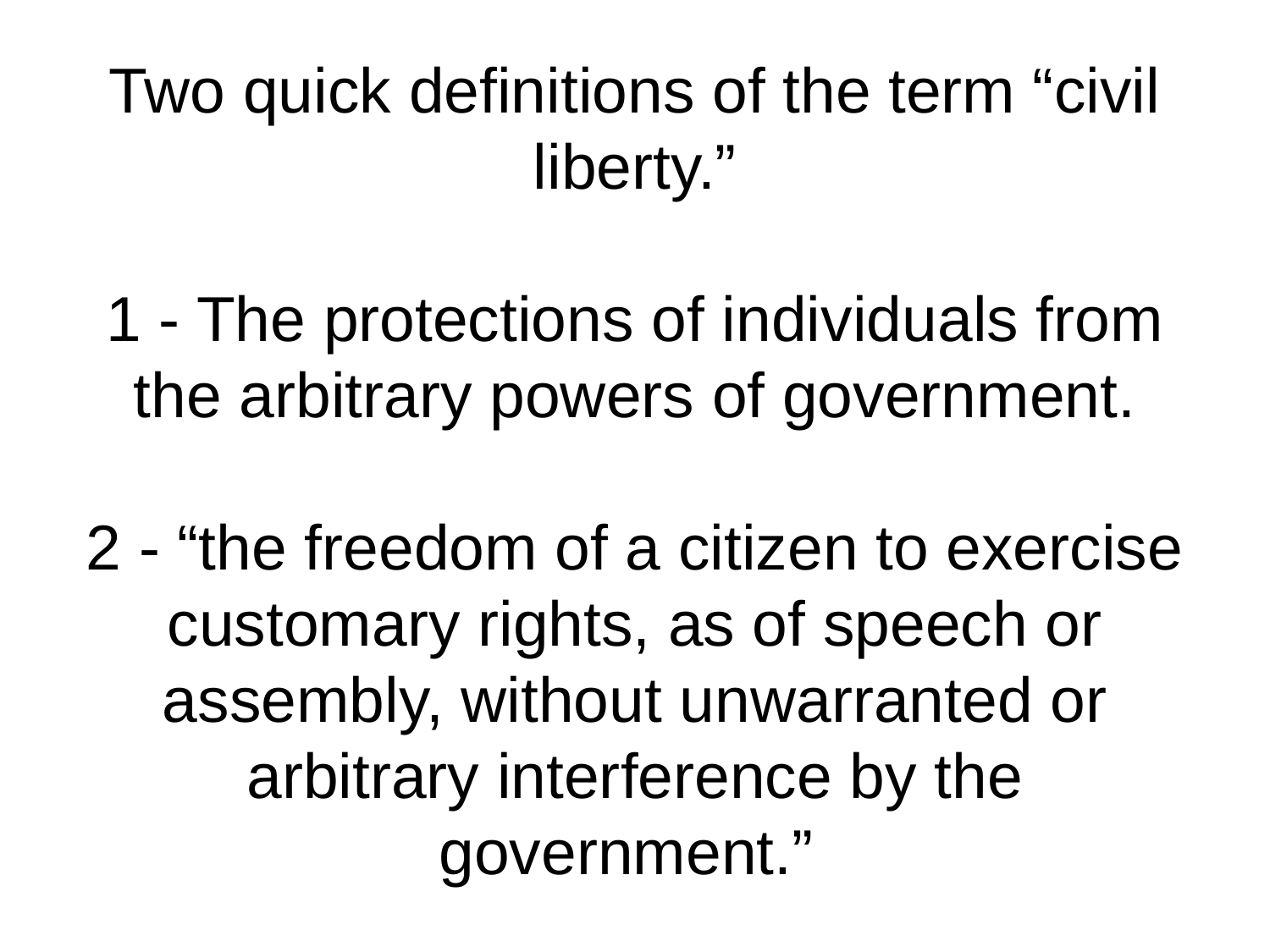

# Two quick definitions of the term “civil liberty.” 1 - The protections of individuals from the arbitrary powers of government. 2 - “the freedom of a citizen to exercise customary rights, as of speech or assembly, without unwarranted or arbitrary interference by the government.”